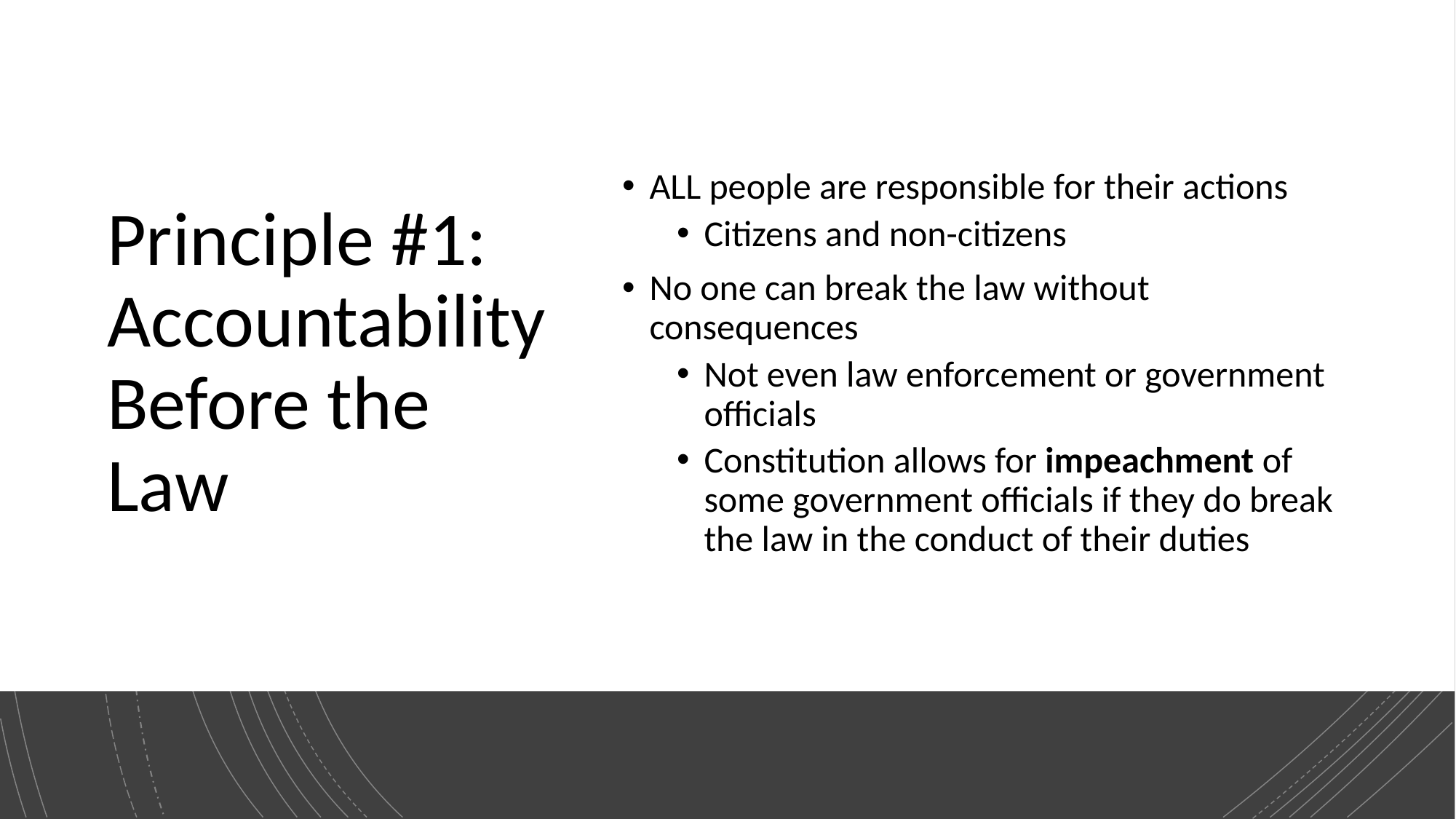

# Principle #1: Accountability Before the Law
ALL people are responsible for their actions
Citizens and non-citizens
No one can break the law without consequences
Not even law enforcement or government officials
Constitution allows for impeachment of some government officials if they do break the law in the conduct of their duties